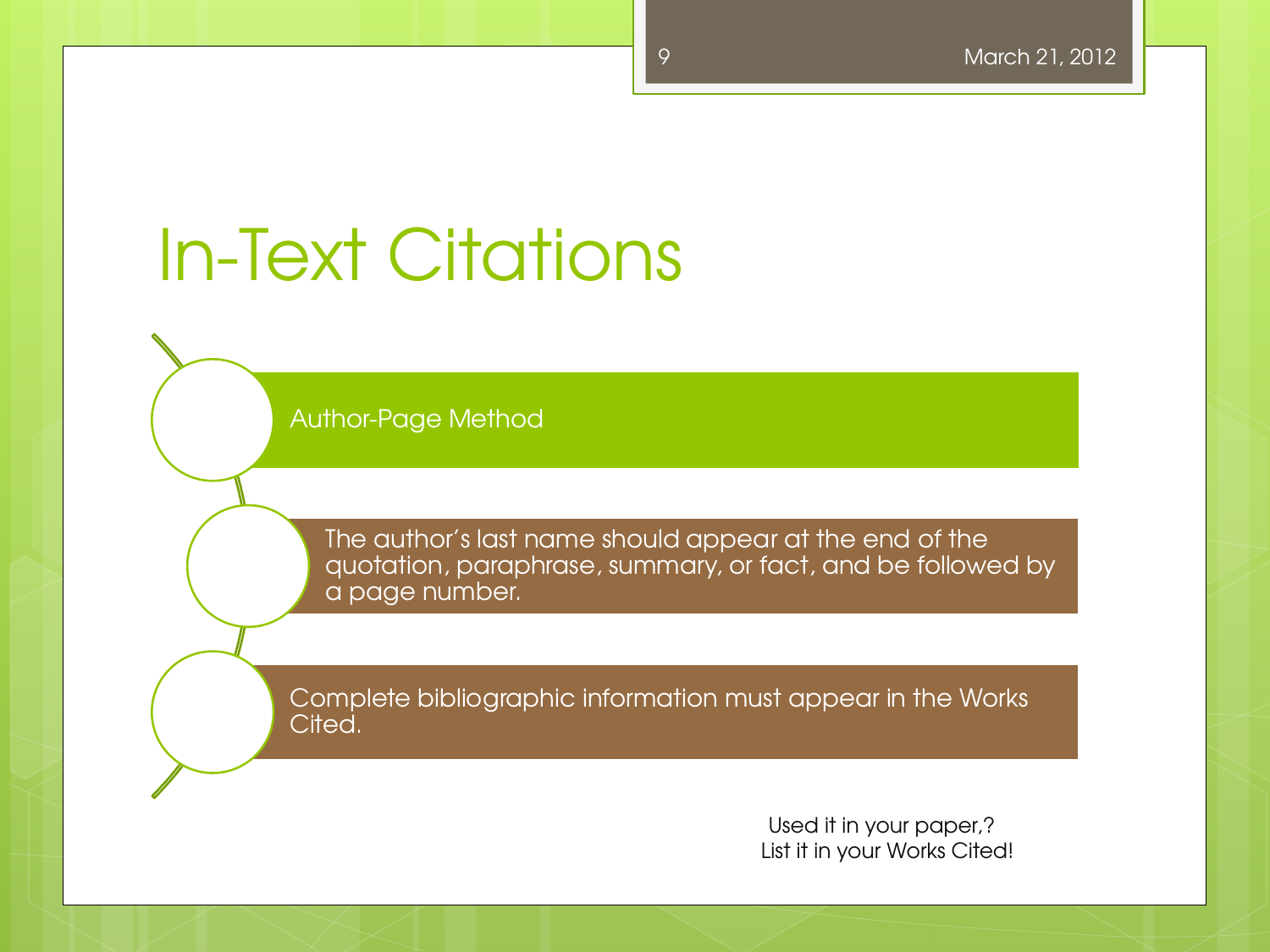

9
March 21, 2012
# In-Text Citations
Author-Page Method
The author’s last name should appear at the end of the quotation, paraphrase, summary, or fact, and be followed by a page number.
Complete bibliographic information must appear in the Works Cited.
Used it in your paper,?
List it in your Works Cited!